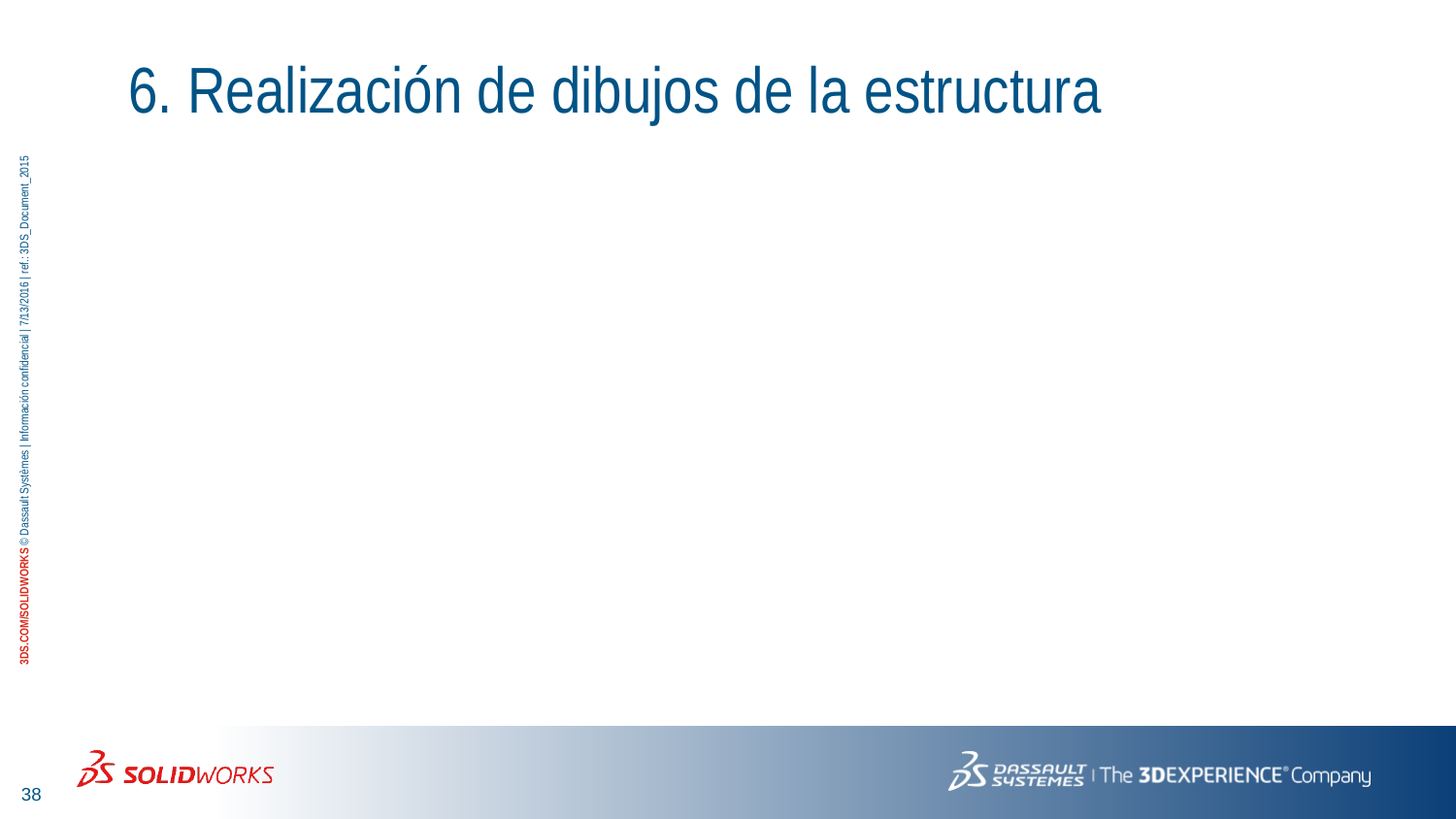

# 6. Realización de dibujos de la estructura